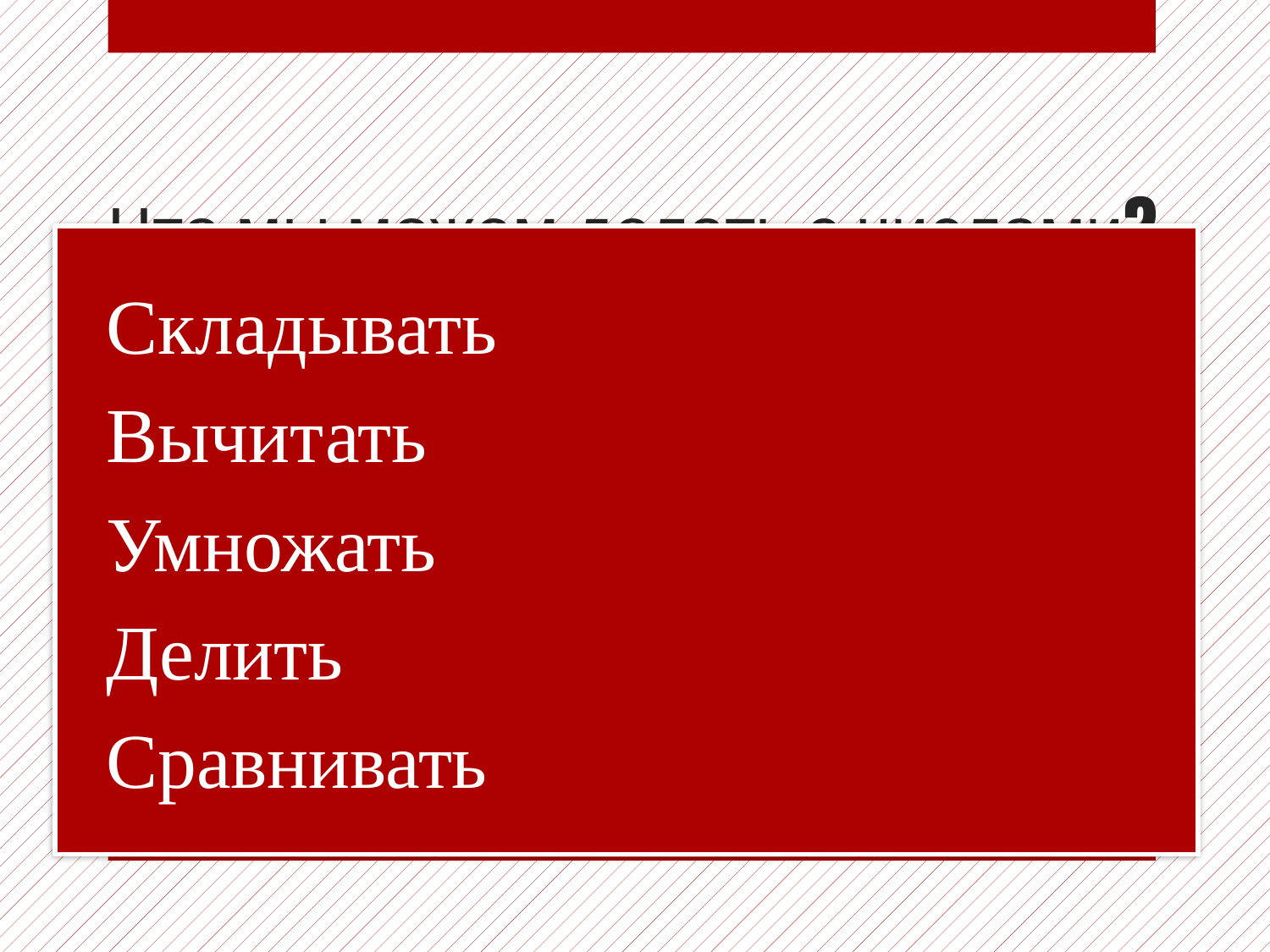

# Что мы можем делать с числами?
Складывать
Вычитать
Умножать
Делить
Сравнивать